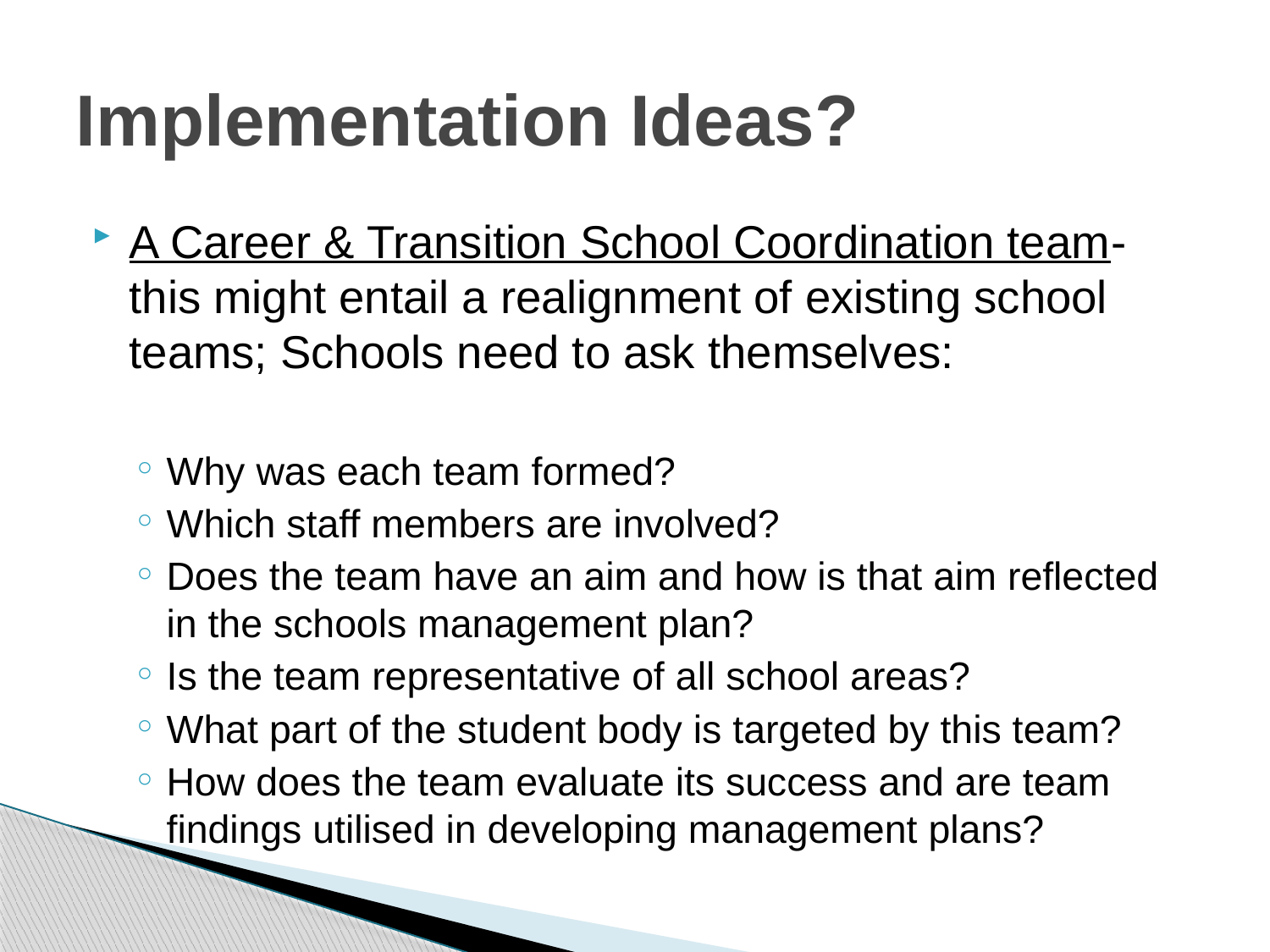

# Implementation Ideas?
A Career & Transition School Coordination team- this might entail a realignment of existing school teams; Schools need to ask themselves:

Why was each team formed?
Which staff members are involved?
Does the team have an aim and how is that aim reflected in the schools management plan?
Is the team representative of all school areas?
What part of the student body is targeted by this team?
How does the team evaluate its success and are team findings utilised in developing management plans?